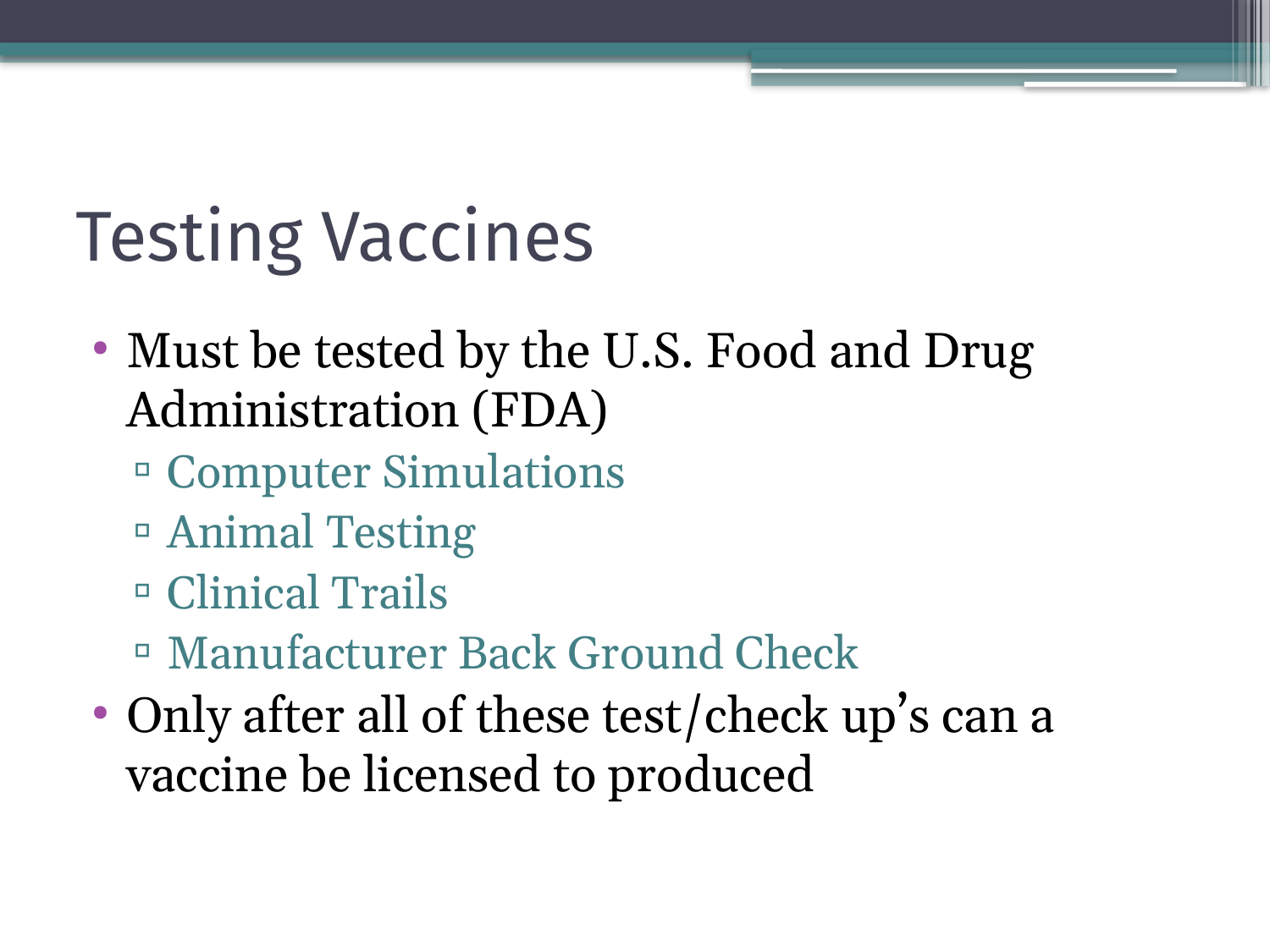

# Testing Vaccines
Must be tested by the U.S. Food and Drug Administration (FDA)
Computer Simulations
Animal Testing
Clinical Trails
Manufacturer Back Ground Check
Only after all of these test/check up’s can a vaccine be licensed to produced